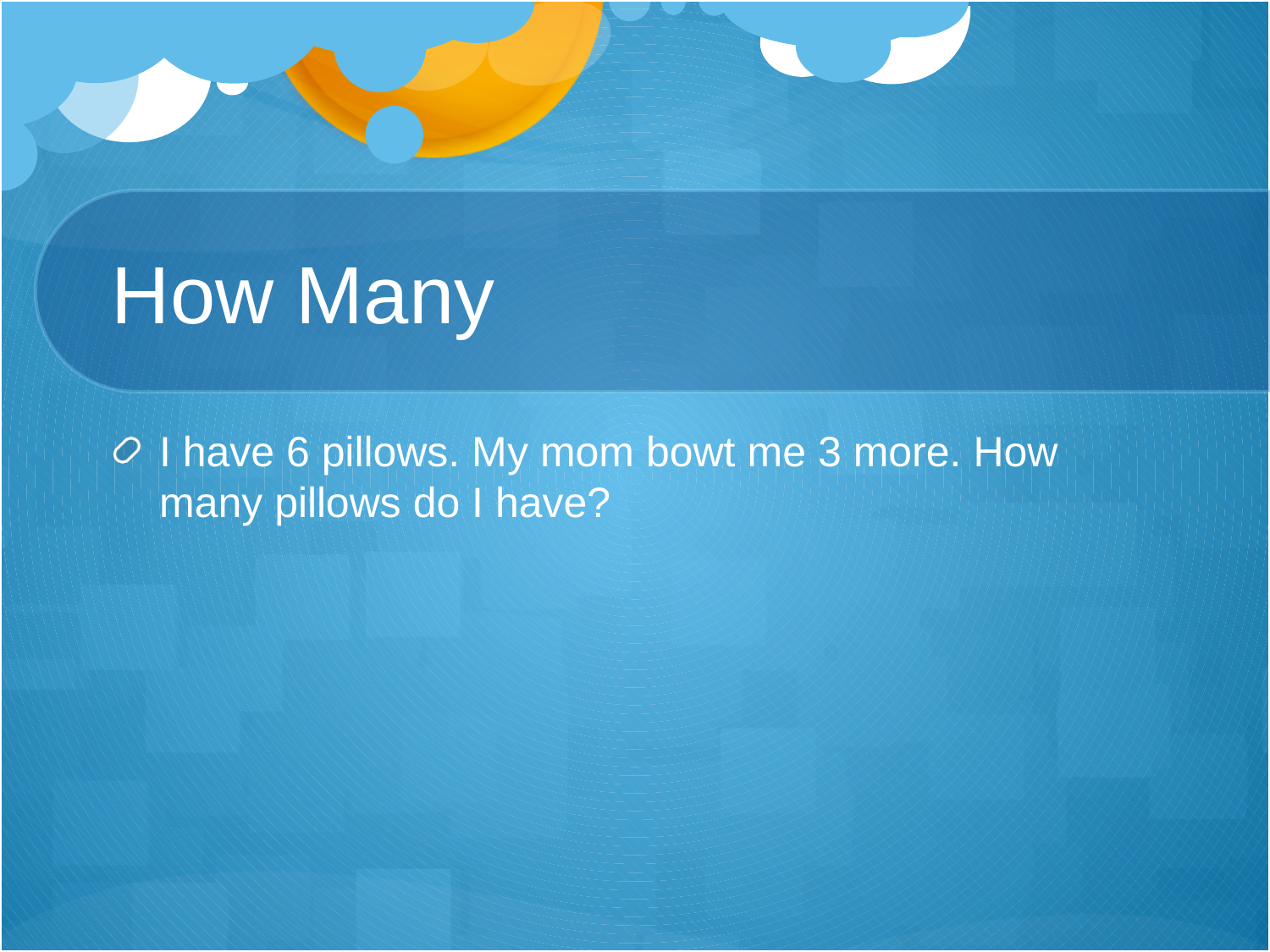

# How Many
I have 6 pillows. My mom bowt me 3 more. How many pillows do I have?